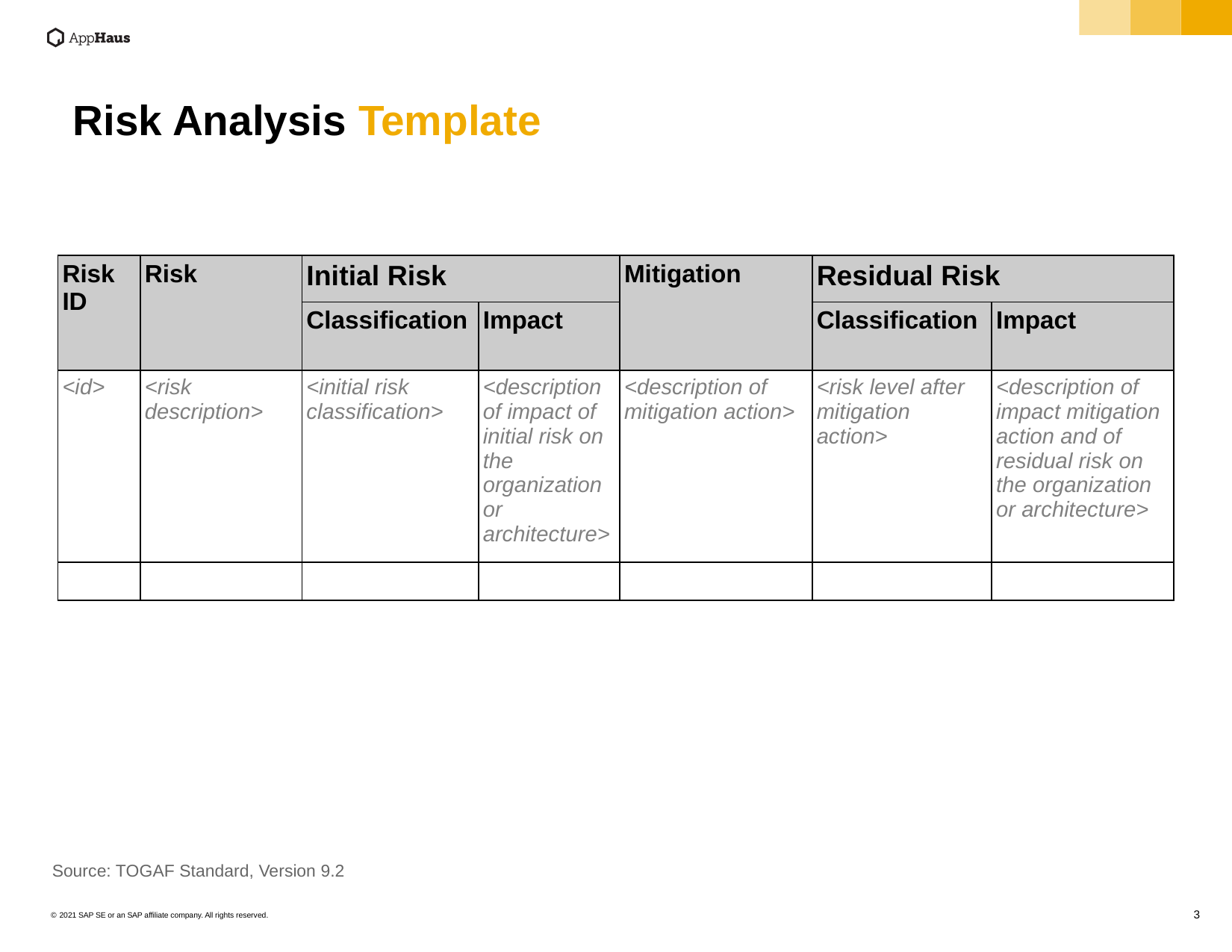

Risk Analysis Template
| Risk ID | Risk | Initial Risk |  | Mitigation | Residual Risk |  |
| --- | --- | --- | --- | --- | --- | --- |
|  |  | Classification | Impact |  | Classification | Impact |
| <id> | <risk description> | <initial risk classification> | <description of impact of initial risk on the organization or architecture> | <description of mitigation action> | <risk level after mitigation action> | <description of impact mitigation action and of residual risk on the organization or architecture> |
|  |  |  |  |  |  |  |
Source: TOGAF Standard, Version 9.2